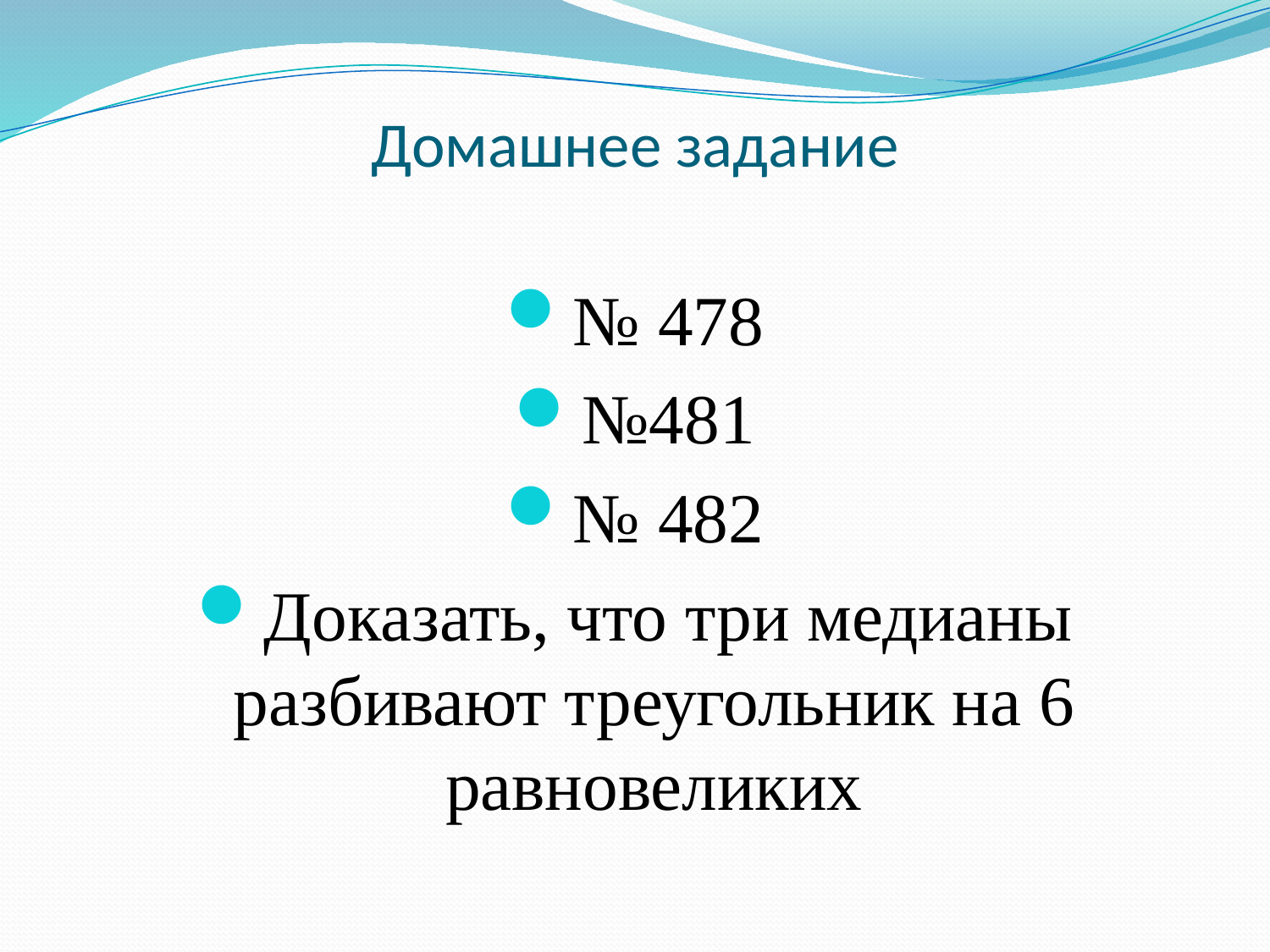

# Домашнее задание
№ 478
№481
№ 482
Доказать, что три медианы разбивают треугольник на 6 равновеликих